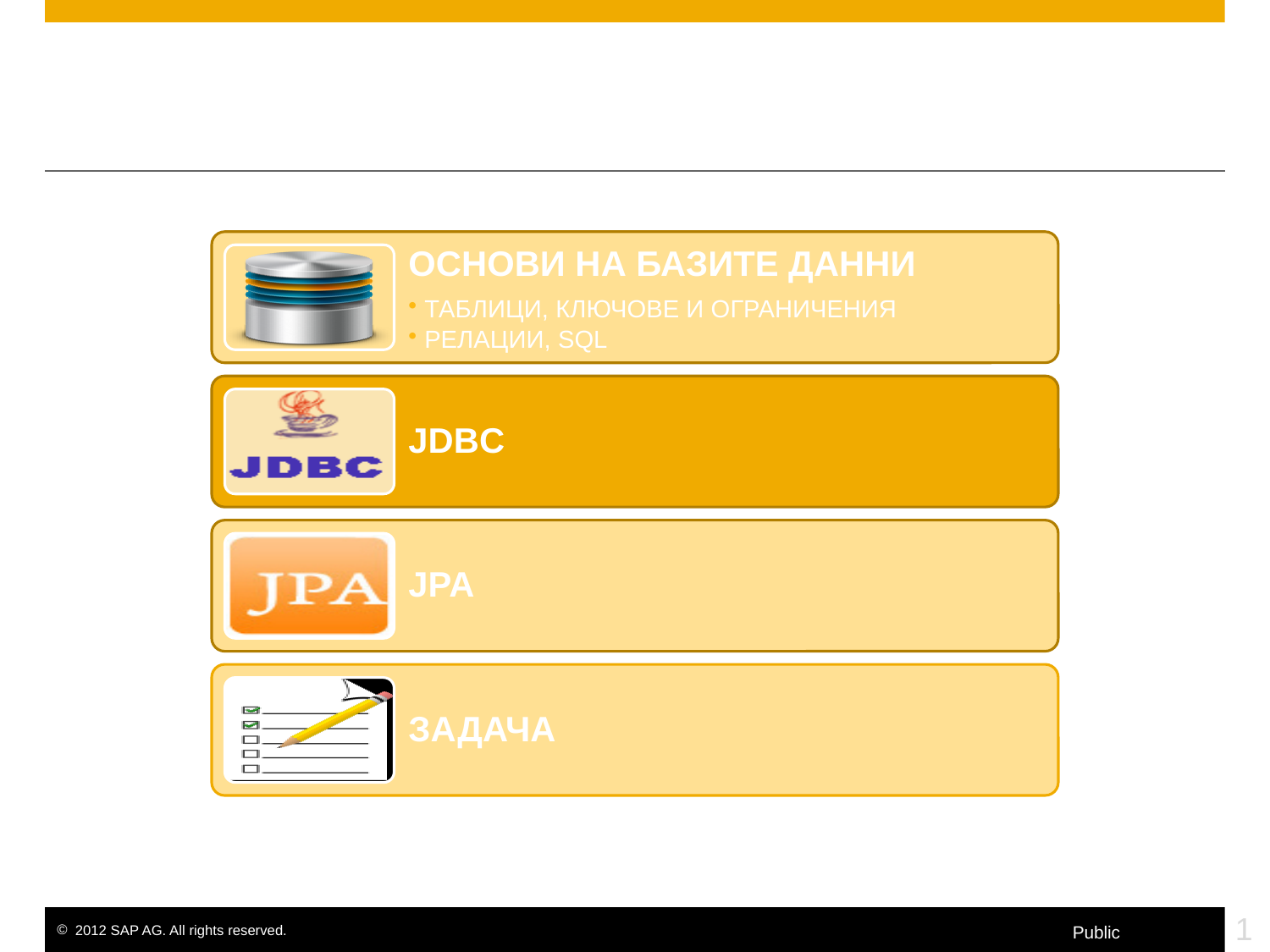

#
ОСНОВИ НА БАЗИТЕ ДАННИ
ТАБЛИЦИ, КЛЮЧОВЕ И ОГРАНИЧЕНИЯ
РЕЛАЦИИ, SQL
JDBC
JPA
ЗАДАЧА
1